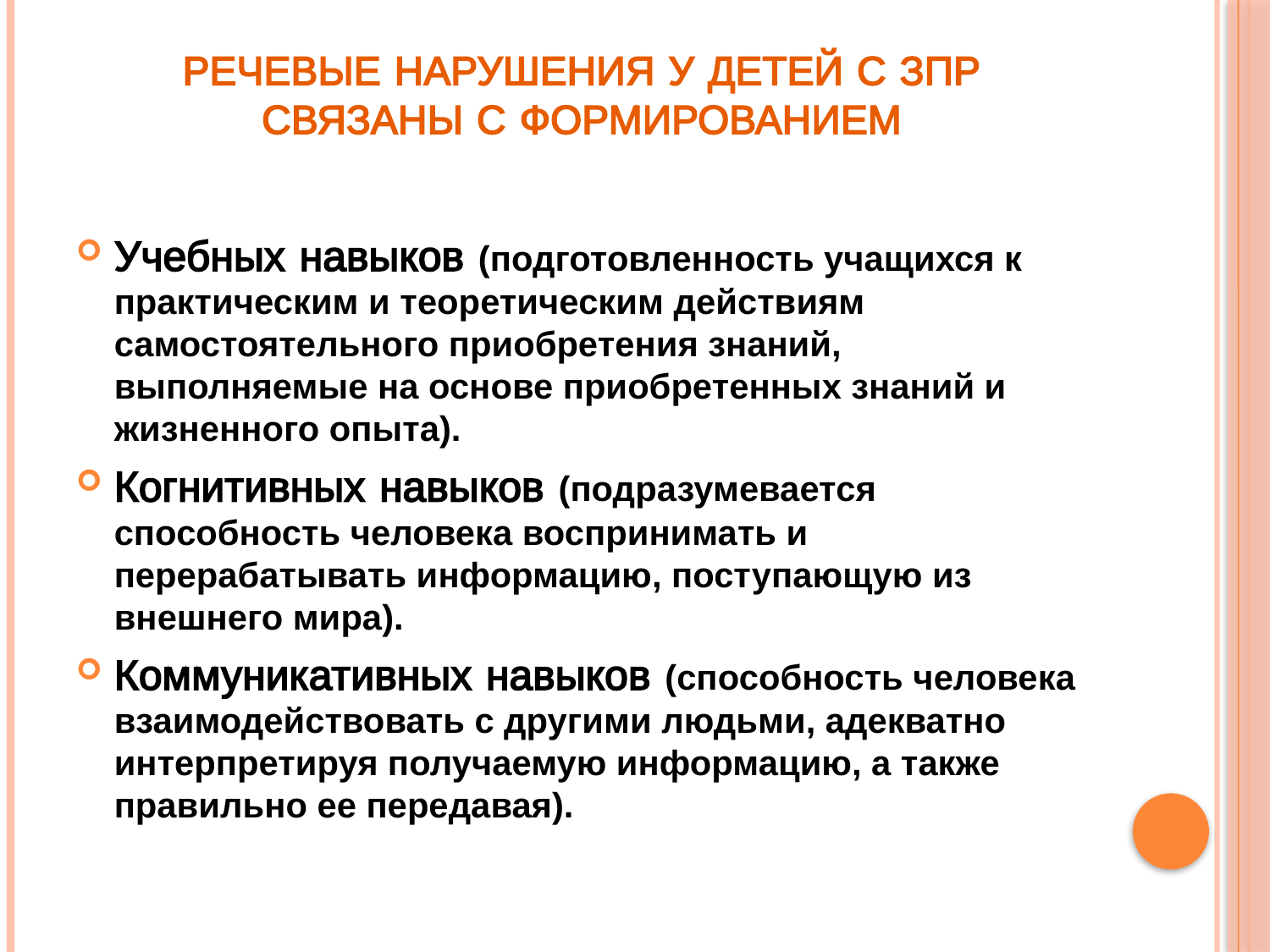

# Речевые нарушения у детей с ЗПР связаны с формированием
Учебных навыков (подготовленность учащихся к практическим и теоретическим действиям самостоятельного приобретения знаний, выполняемые на основе приобретенных знаний и жизненного опыта).
Когнитивных навыков (подразумевается способность человека воспринимать и перерабатывать информацию, поступающую из внешнего мира).
Коммуникативных навыков (способность человека взаимодействовать с другими людьми, адекватно интерпретируя получаемую информацию, а также правильно ее передавая).